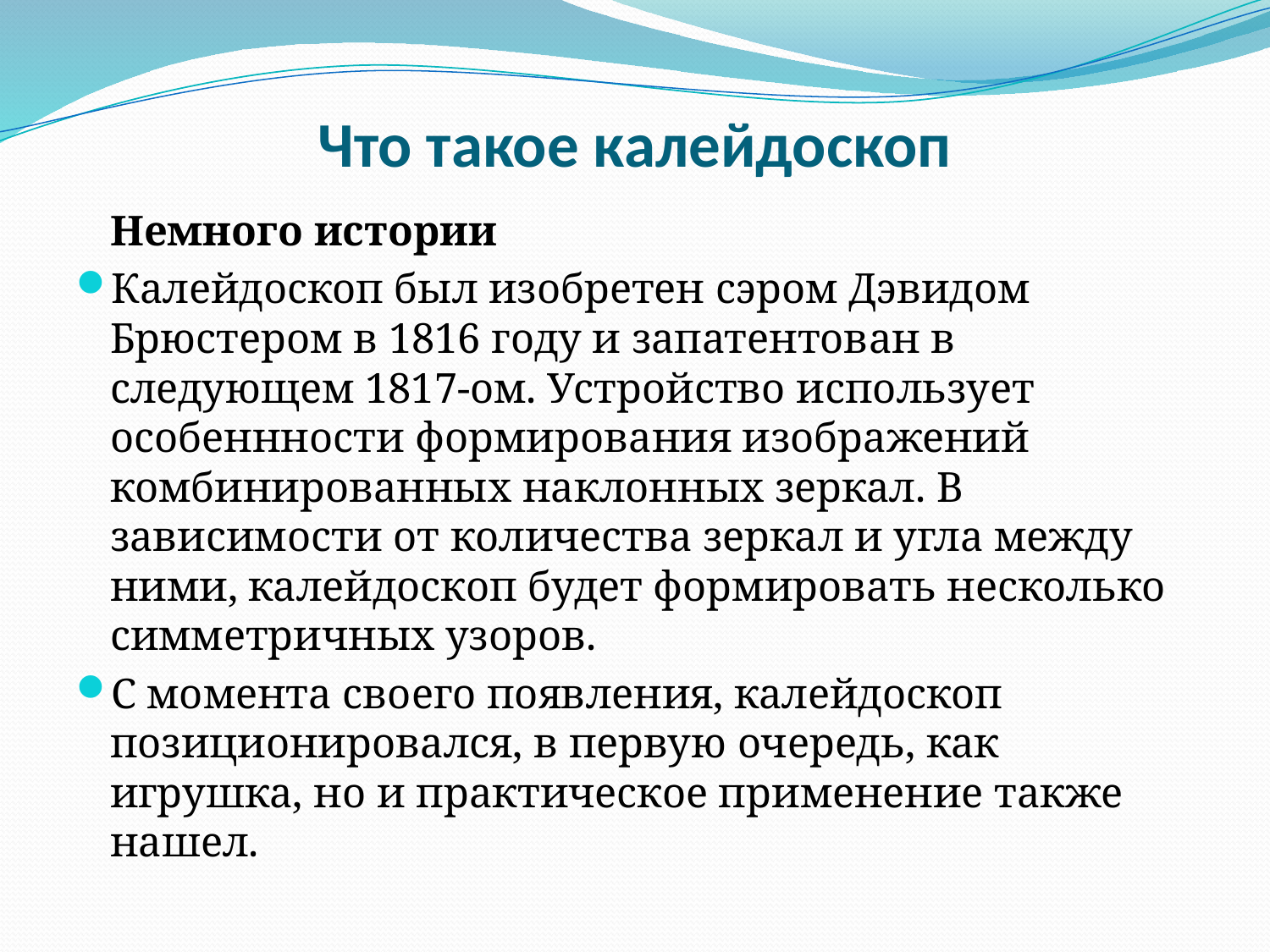

# Что такое калейдоскоп
	Немного истории
Калейдоскоп был изобретен сэром Дэвидом Брюстером в 1816 году и запатентован в следующем 1817-ом. Устройство использует особеннности формирования изображений комбинированных наклонных зеркал. В зависимости от количества зеркал и угла между ними, калейдоскоп будет формировать несколько симметричных узоров.
С момента своего появления, калейдоскоп позиционировался, в первую очередь, как игрушка, но и практическое применение также нашел.